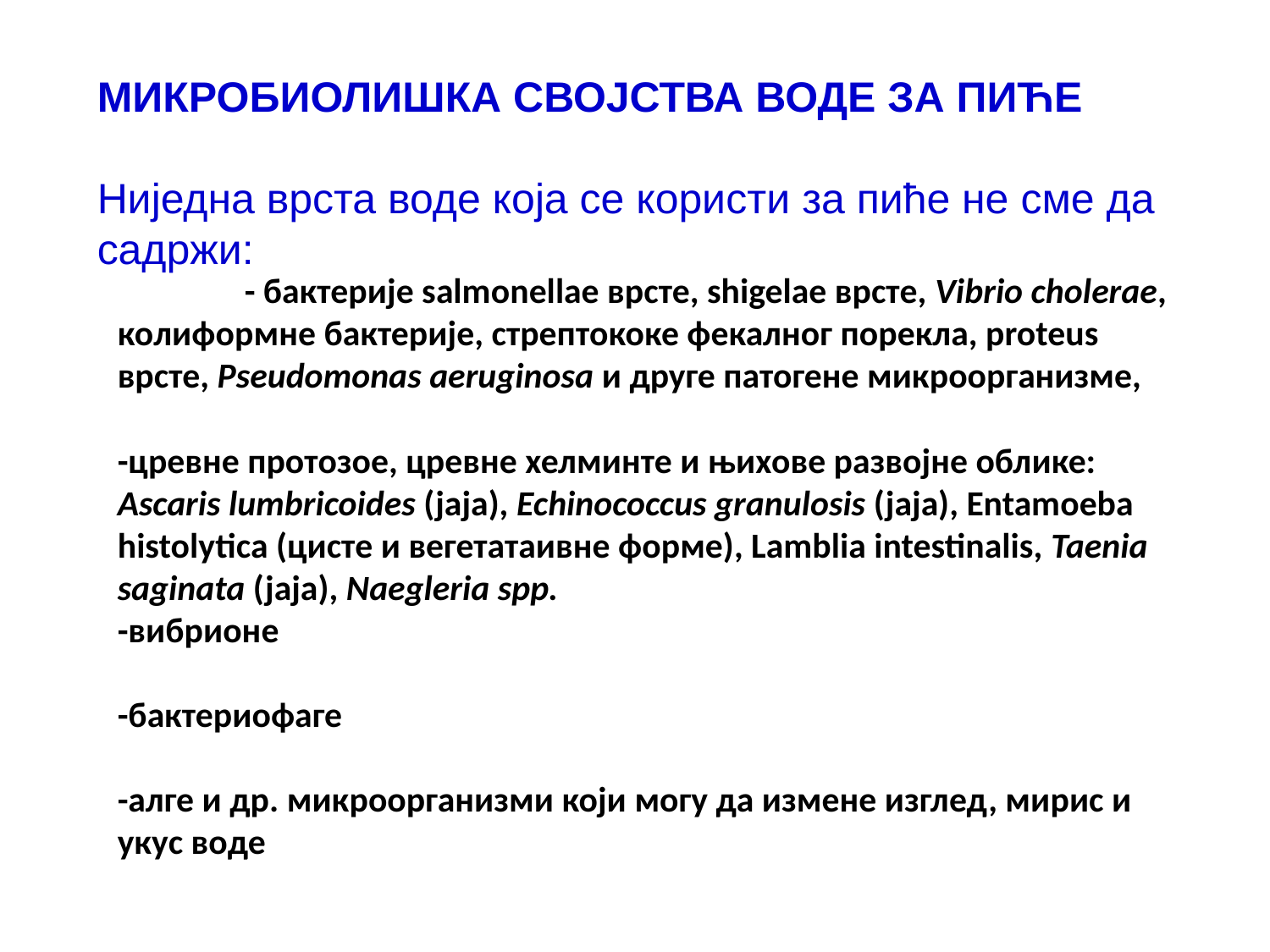

МИКРОБИОЛИШКА СВОЈСТВА ВОДЕ ЗА ПИЋЕ

Ниједна врста воде која се користи за пиће не сме да садржи:
	- бактерије salmonellae врсте, shigelae врсте, Vibrio cholerae, колиформне бактерије, стрептококе фекалног порекла, proteus врсте, Pseudomonas aeruginosa и друге патогене микроорганизме,

-цревне протозое, цревне хелминте и њихове развојне облике: Ascaris lumbricoides (jaja), Echinococcus granulosis (jaja), Entamoeba histolytica (цисте и вегетатаивне форме), Lamblia intestinalis, Taenia saginata (jaja), Naegleria spp.
-вибрионе

-бактериофаге

-алге и др. микроорганизми који могу да измене изглед, мирис и укус воде